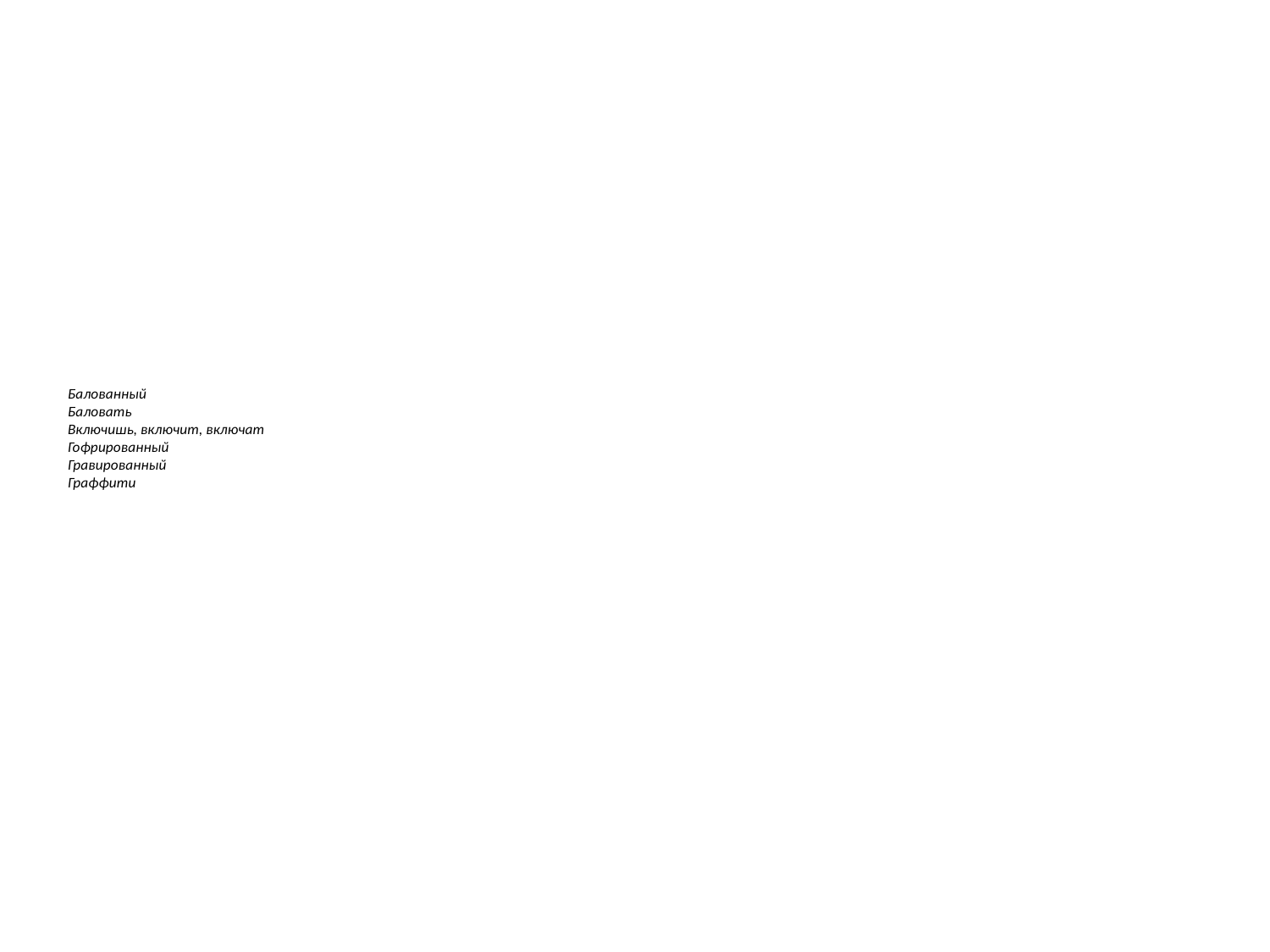

# Балованный Баловать Включишь, включит, включат Гофрированный Гравированный Граффити